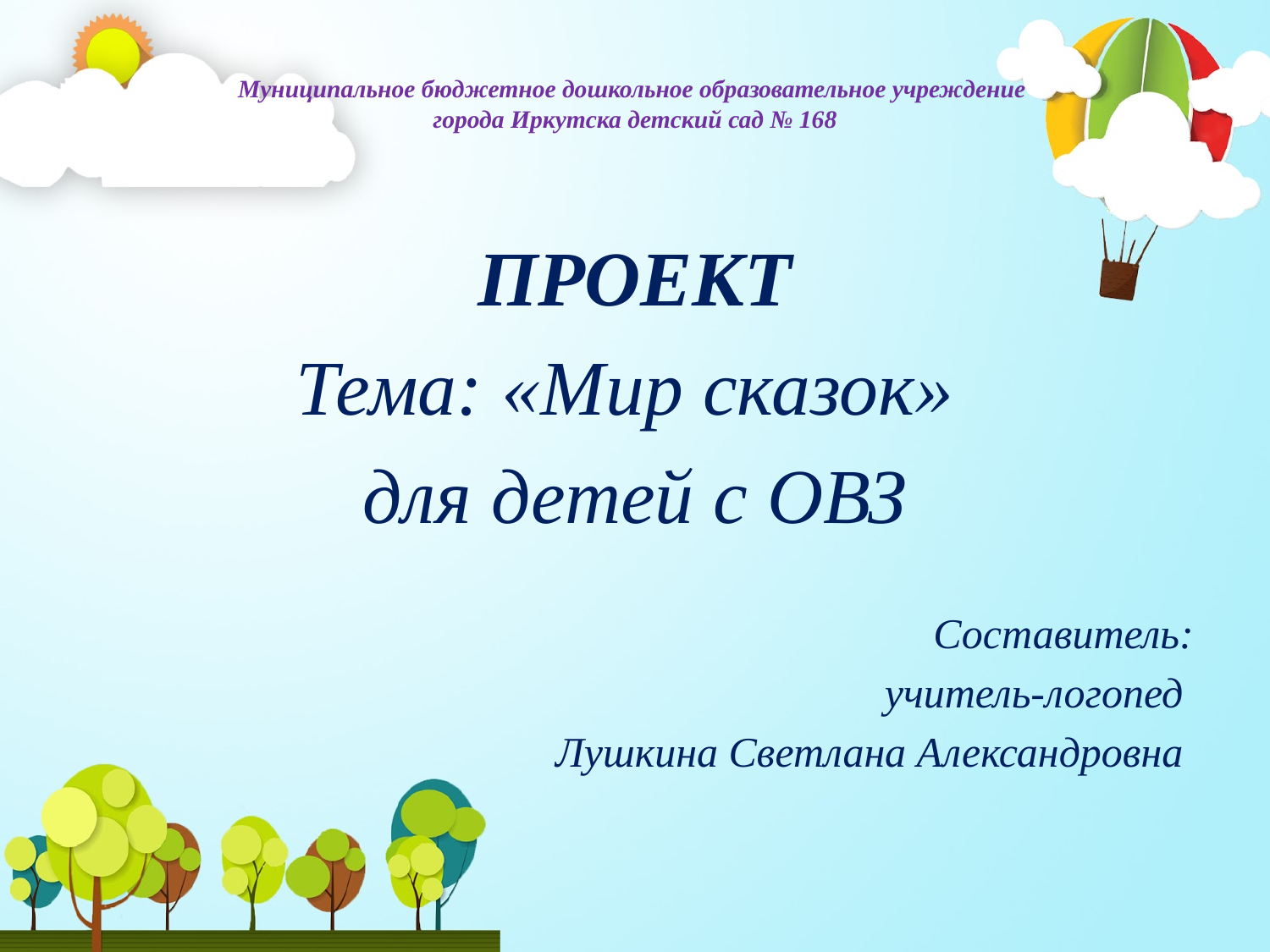

# Муниципальное бюджетное дошкольное образовательное учреждение города Иркутска детский сад № 168
ПРОЕКТ
Тема: «Мир сказок»
для детей с ОВЗ

Составитель:
учитель-логопед
Лушкина Светлана Александровна